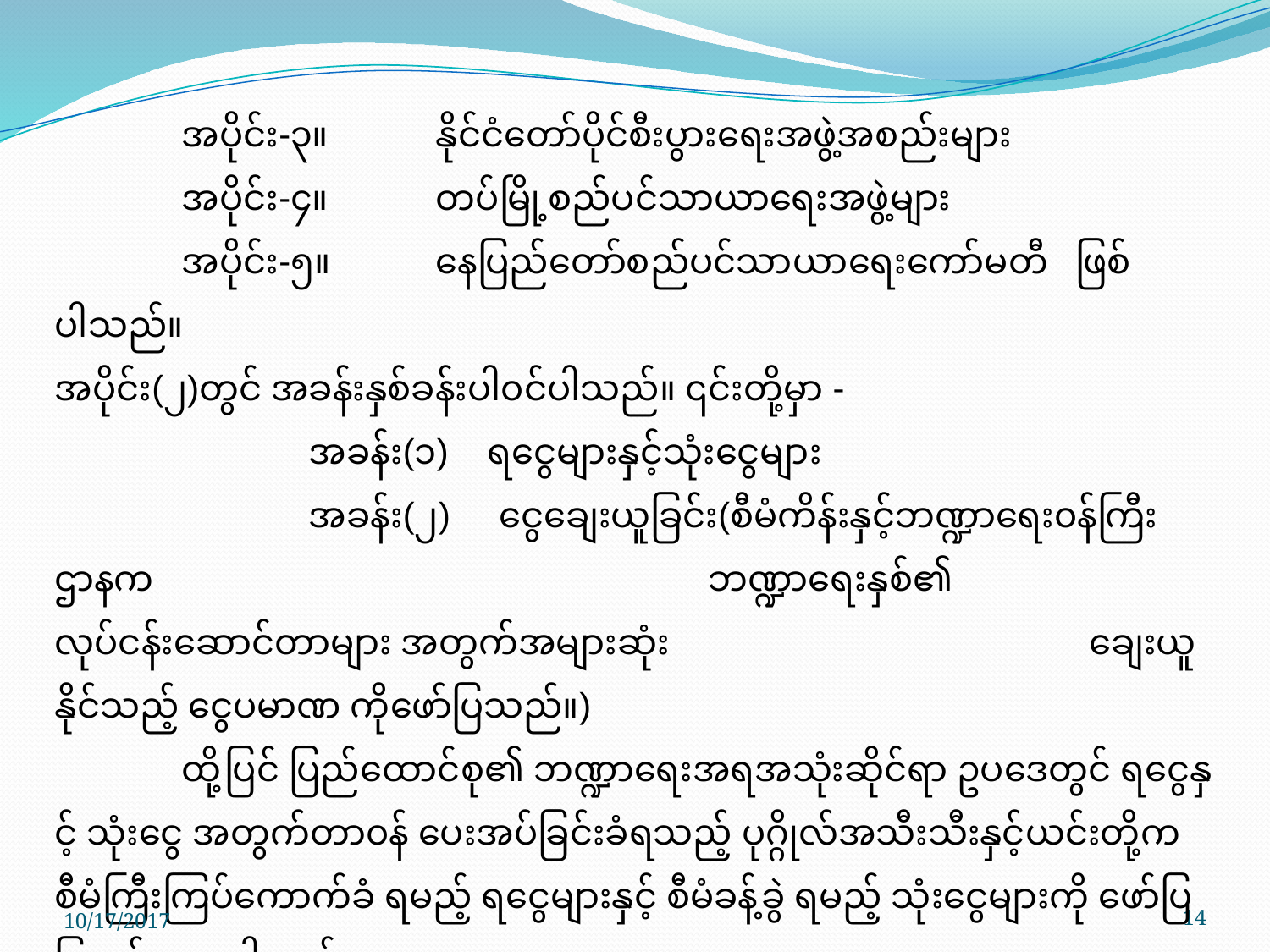

အပိုင်း-၃။	နိုင်ငံတော်ပိုင်စီးပွားရေးအဖွဲ့အစည်းများ
	အပိုင်း-၄။	တပ်မြို့စည်ပင်သာယာရေးအဖွဲ့များ
	အပိုင်း-၅။	နေပြည်တော်စည်ပင်သာယာရေးကော်မတီ   ဖြစ်ပါသည်။
အပိုင်း(၂)တွင် အခန်းနှစ်ခန်းပါ၀င်ပါသည်။ ၎င်းတို့မှာ -
		အခန်း(၁)    ရငွေများနှင့်သုံးငွေများ
		အခန်း(၂)     ငွေချေးယူခြင်း(စီမံကိန်းနှင့်ဘဏ္ဍာရေး၀န်ကြီးဌာနက				    	  ဘဏ္ဍာရေးနှစ်၏ လုပ်ငန်းဆောင်တာများ အတွက်အများဆုံး 				  ချေးယူနိုင်သည့် ငွေပမာဏ ကိုဖော်ပြသည်။)
	ထို့ပြင် ပြည်ထောင်စု၏ ဘဏ္ဍာရေးအရအသုံးဆိုင်ရာ ဥပဒေတွင် ရငွေနှင့် သုံးငွေ အတွက်တာ၀န် ပေးအပ်ခြင်းခံရသည့် ပုဂ္ဂိုလ်အသီးသီးနှင့်ယင်းတို့က စီမံကြီးကြပ်ကောက်ခံ ရမည့် ရငွေများနှင့် စီမံခန့်ခွဲ ရမည့် သုံးငွေများကို ဖော်ပြပြဌာန်းထားပါသည်။
10/17/2017

14